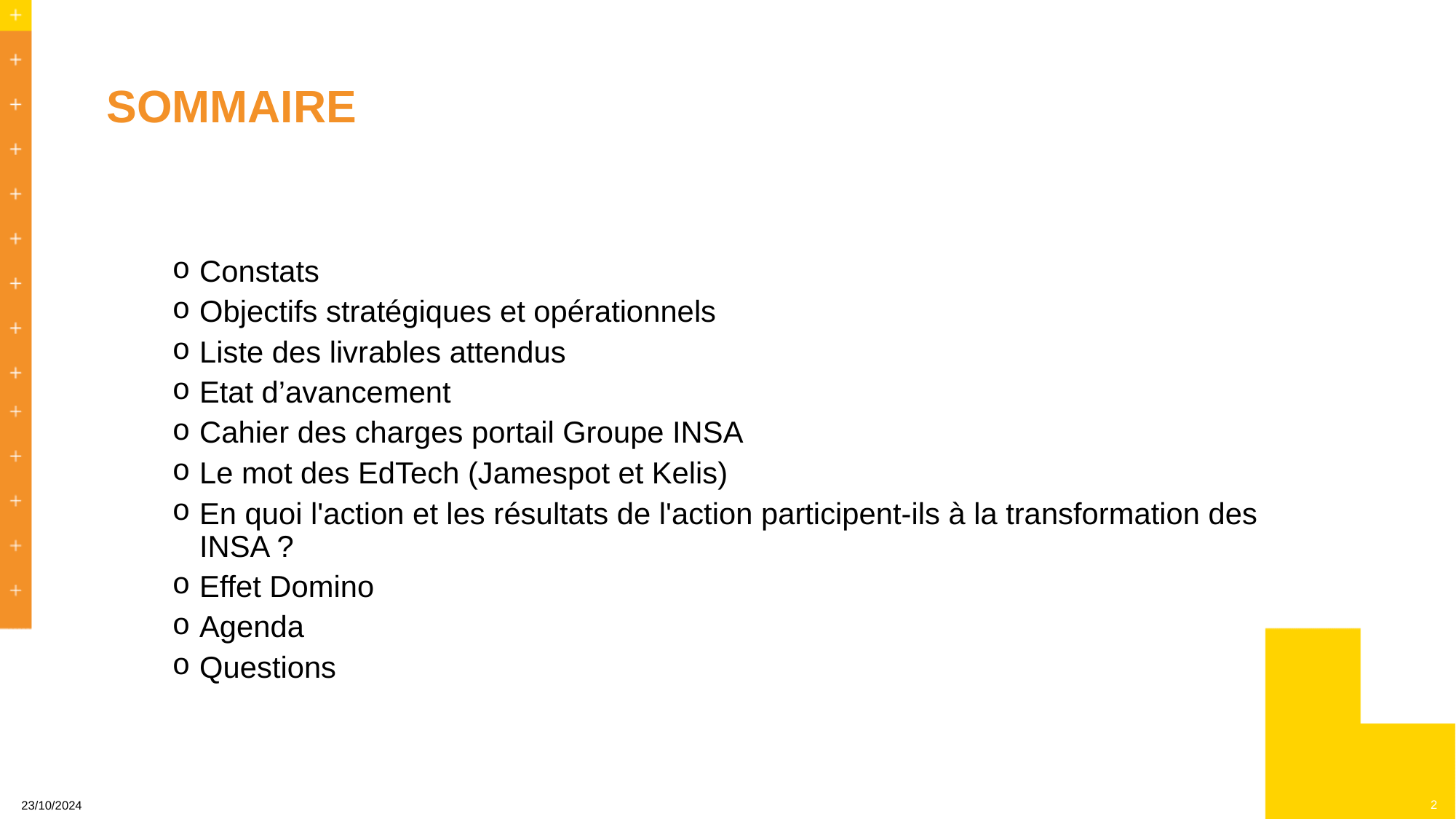

# SOMMAIRE

Constats
Objectifs stratégiques et opérationnels
Liste des livrables attendus
Etat d’avancement
Cahier des charges portail Groupe INSA
Le mot des EdTech (Jamespot et Kelis)
En quoi l'action et les résultats de l'action participent-ils à la transformation des INSA ?
Effet Domino
Agenda
Questions

2
23/10/2024